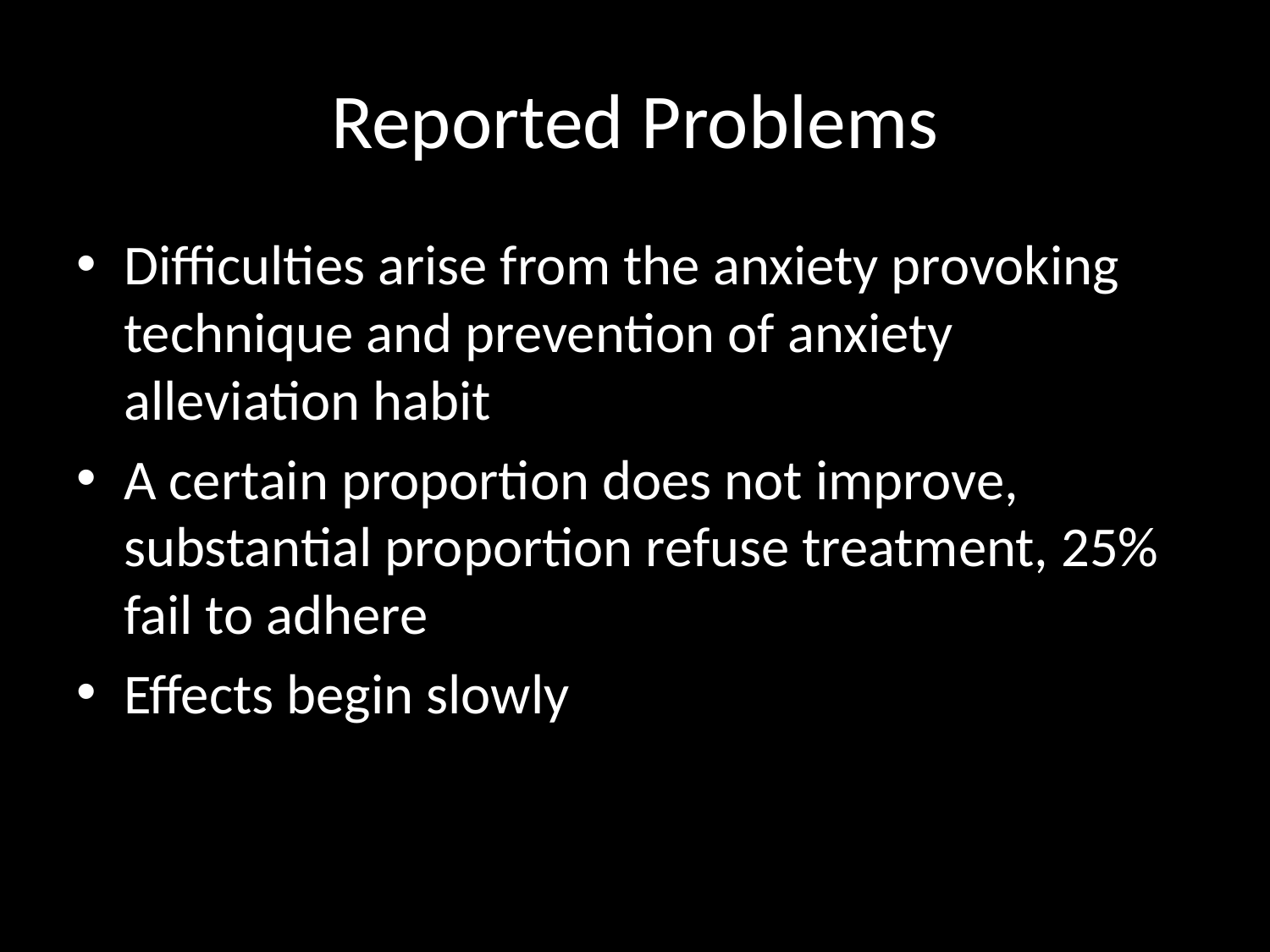

# Reported Problems
Difficulties arise from the anxiety provoking technique and prevention of anxiety alleviation habit
A certain proportion does not improve, substantial proportion refuse treatment, 25% fail to adhere
Effects begin slowly